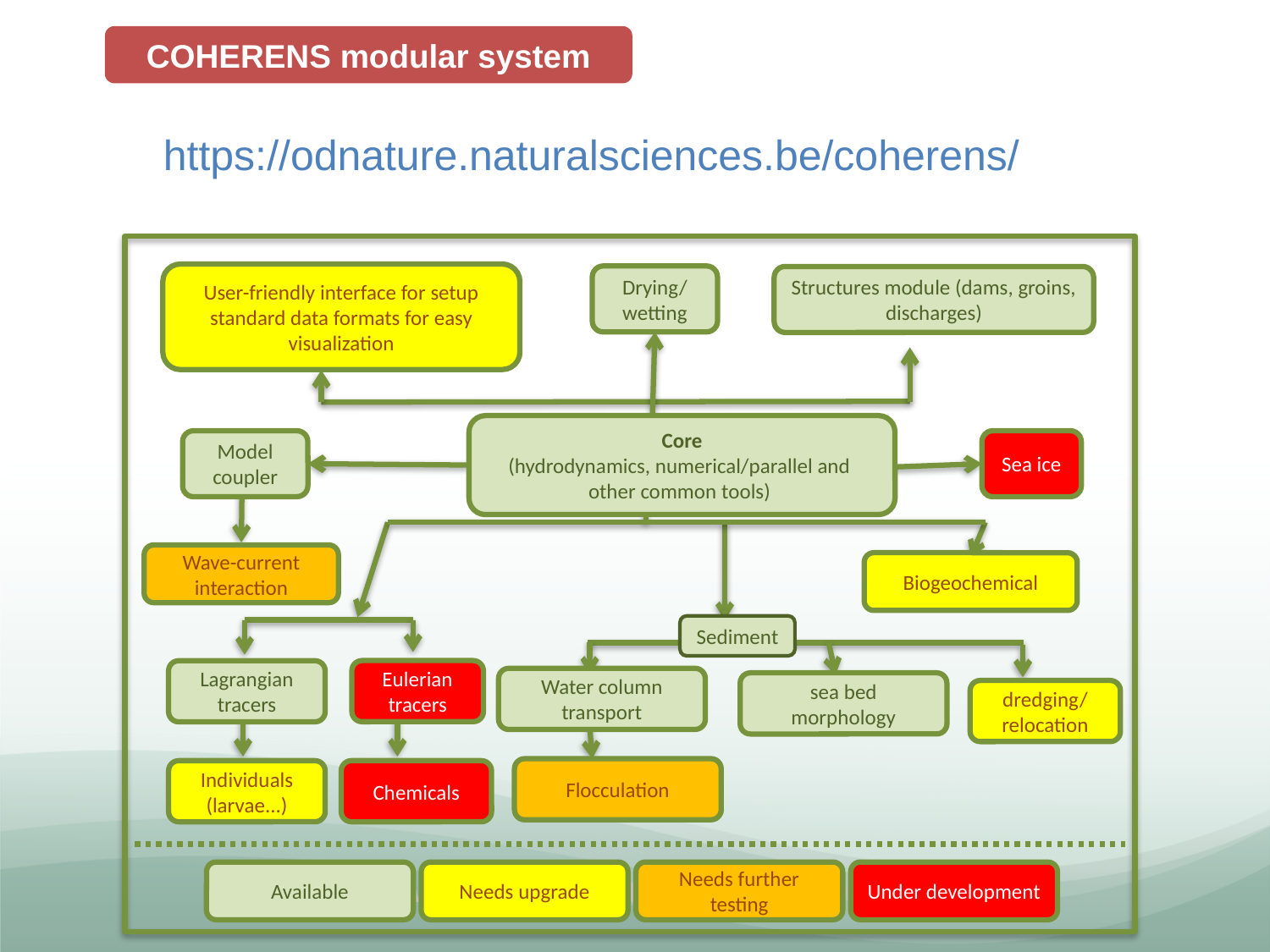

COHERENS modular system
https://odnature.naturalsciences.be/coherens/

User-friendly interface for setup standard data formats for easy visualization
Drying/wetting
Structures module (dams, groins, discharges)
Core
(hydrodynamics, numerical/parallel and  other common tools)
Model coupler
Sea ice
Wave-current interaction
Biogeochemical
Eulerian tracers
Lagrangian tracers
Water column transport
sea bed morphology
dredging/
relocation
Flocculation
Individuals (larvae...)
Chemicals
Available
Needs upgrade
Needs further testing
Under development
Sediment
www.odnature.naturalsciences.be/coherens